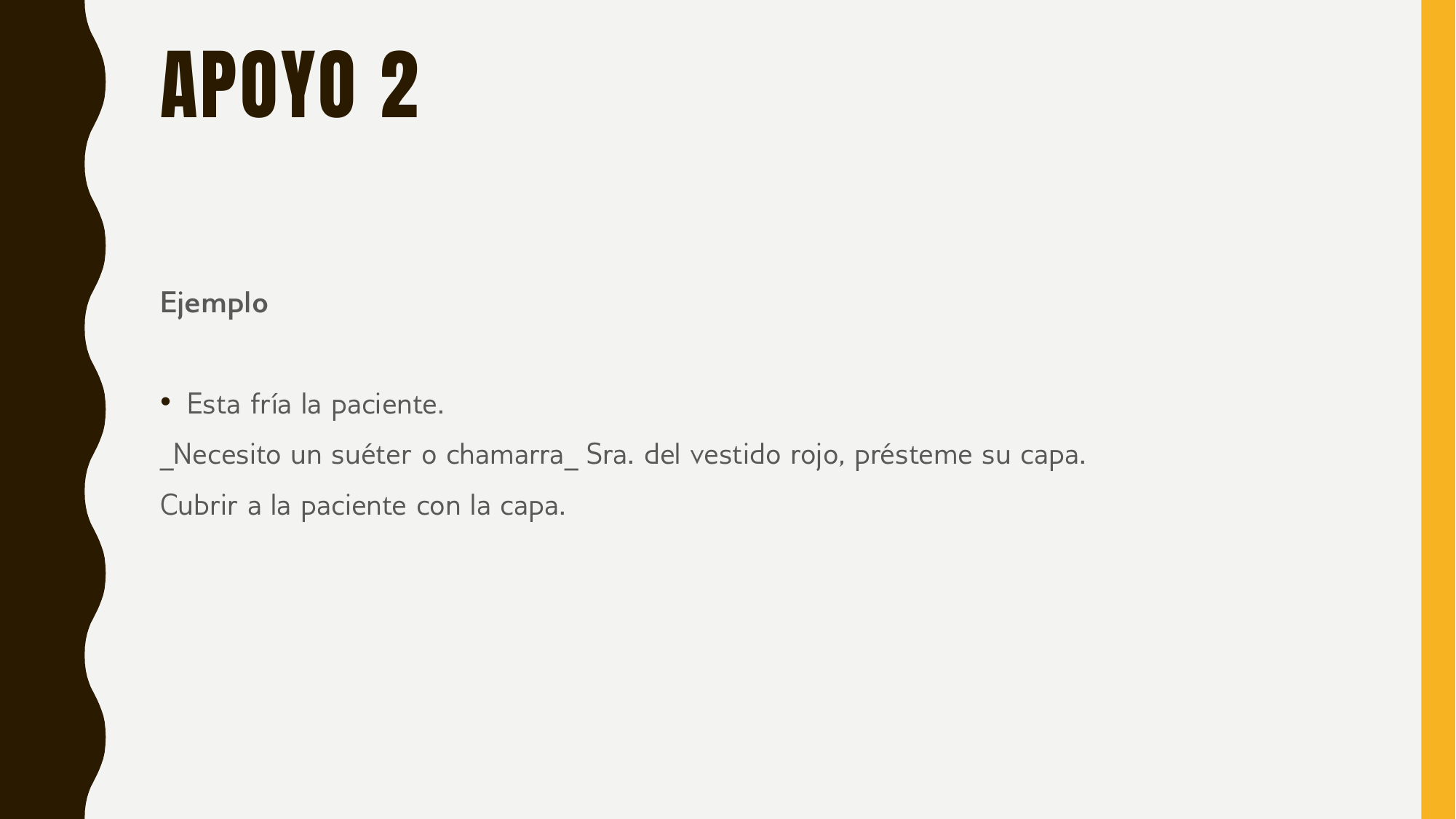

# Apoyo 2
Ejemplo

Esta fría la paciente.
_Necesito un suéter o chamarra_ Sra. del vestido rojo, présteme su capa.
Cubrir a la paciente con la capa.